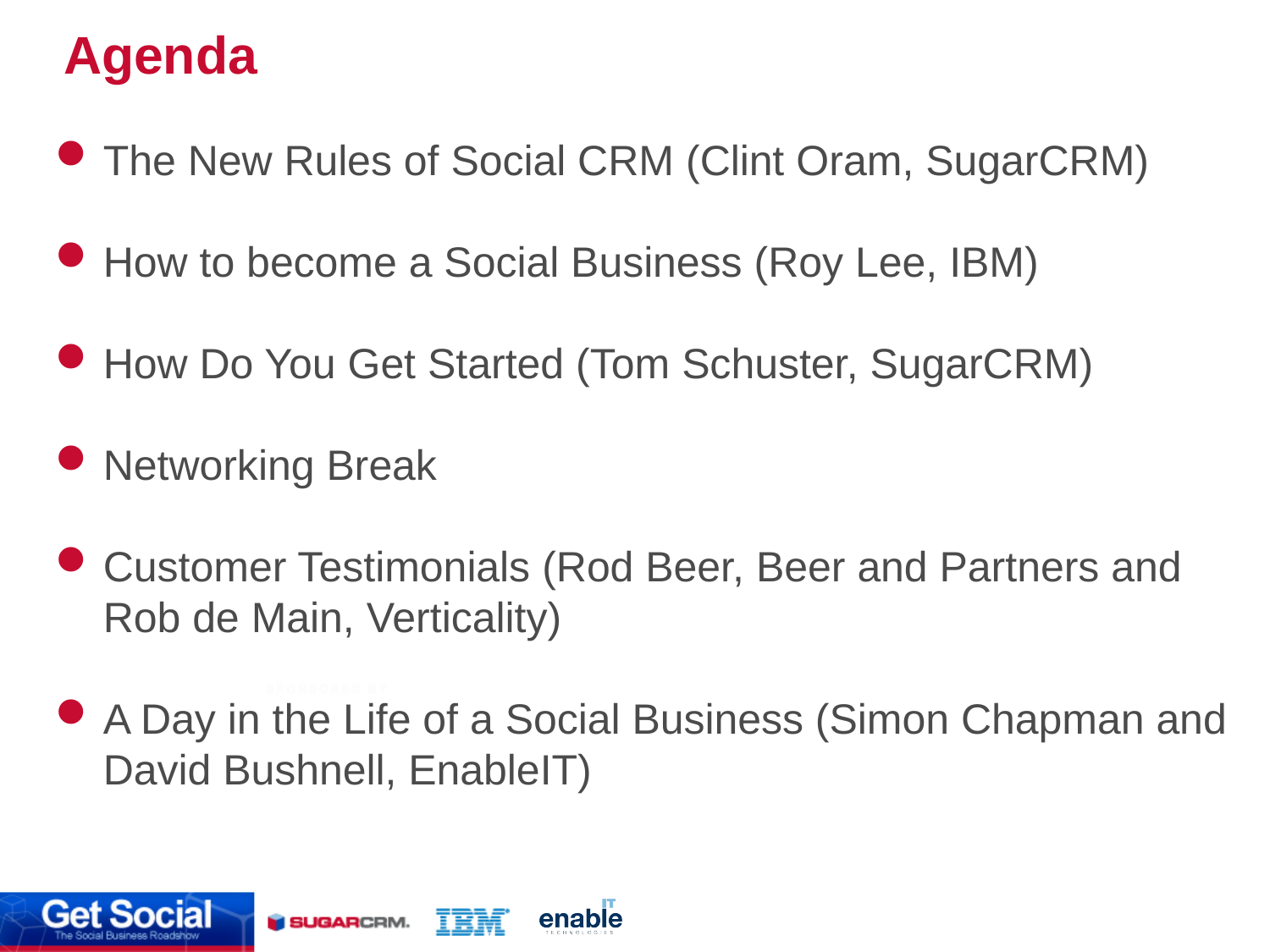

# Agenda
The New Rules of Social CRM (Clint Oram, SugarCRM)

How to become a Social Business (Roy Lee, IBM)

How Do You Get Started (Tom Schuster, SugarCRM)

Networking Break

Customer Testimonials (Rod Beer, Beer and Partners and Rob de Main, Verticality)

A Day in the Life of a Social Business (Simon Chapman and David Bushnell, EnableIT)